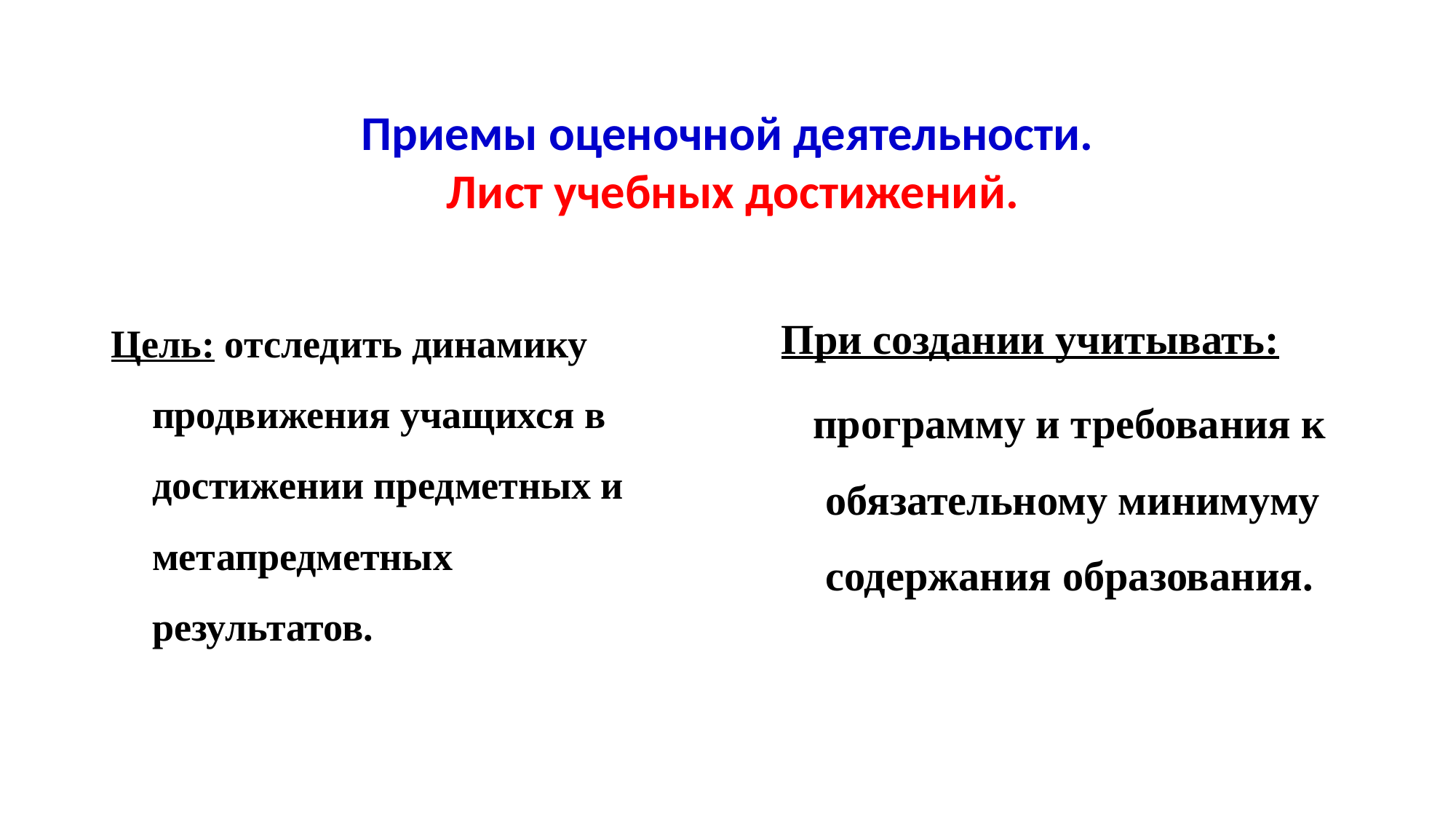

# Приемы оценочной деятельности. Лист учебных достижений.
При создании учитывать:
   программу и требования к обязательному минимуму содержания образования.
Цель: отследить динамику продвижения учащихся в достижении предметных и метапредметных результатов.